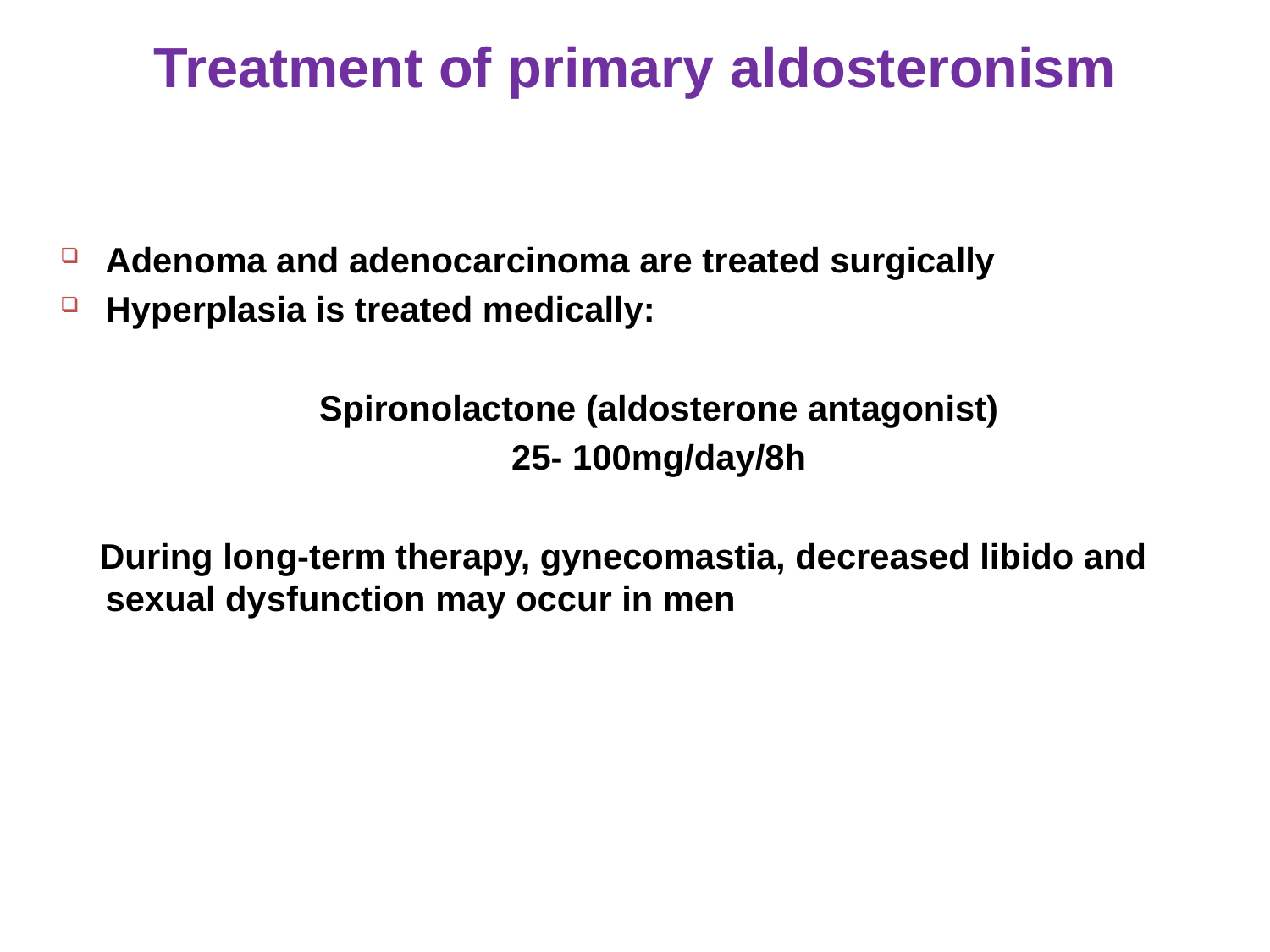

Treatment of primary aldosteronism

Adenoma and adenocarcinoma are treated surgically
Hyperplasia is treated medically:

Spironolactone (aldosterone antagonist)
25- 100mg/day/8h

    During long-term therapy, gynecomastia, decreased libido and sexual dysfunction may occur in men